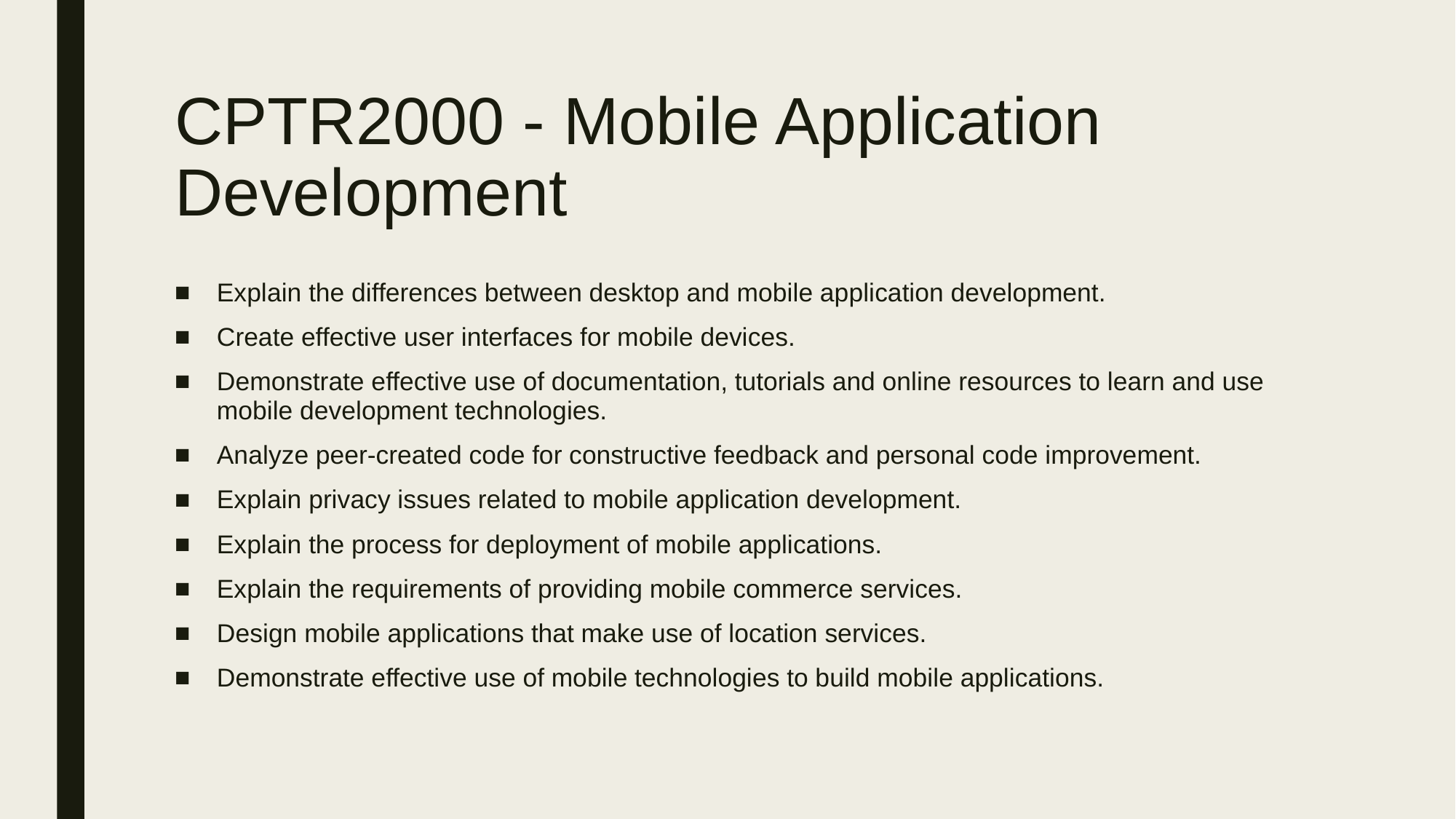

# CPTR2000 - Mobile Application Development
Explain the differences between desktop and mobile application development.
Create effective user interfaces for mobile devices.
Demonstrate effective use of documentation, tutorials and online resources to learn and use mobile development technologies.
Analyze peer-created code for constructive feedback and personal code improvement.
Explain privacy issues related to mobile application development.
Explain the process for deployment of mobile applications.
Explain the requirements of providing mobile commerce services.
Design mobile applications that make use of location services.
Demonstrate effective use of mobile technologies to build mobile applications.